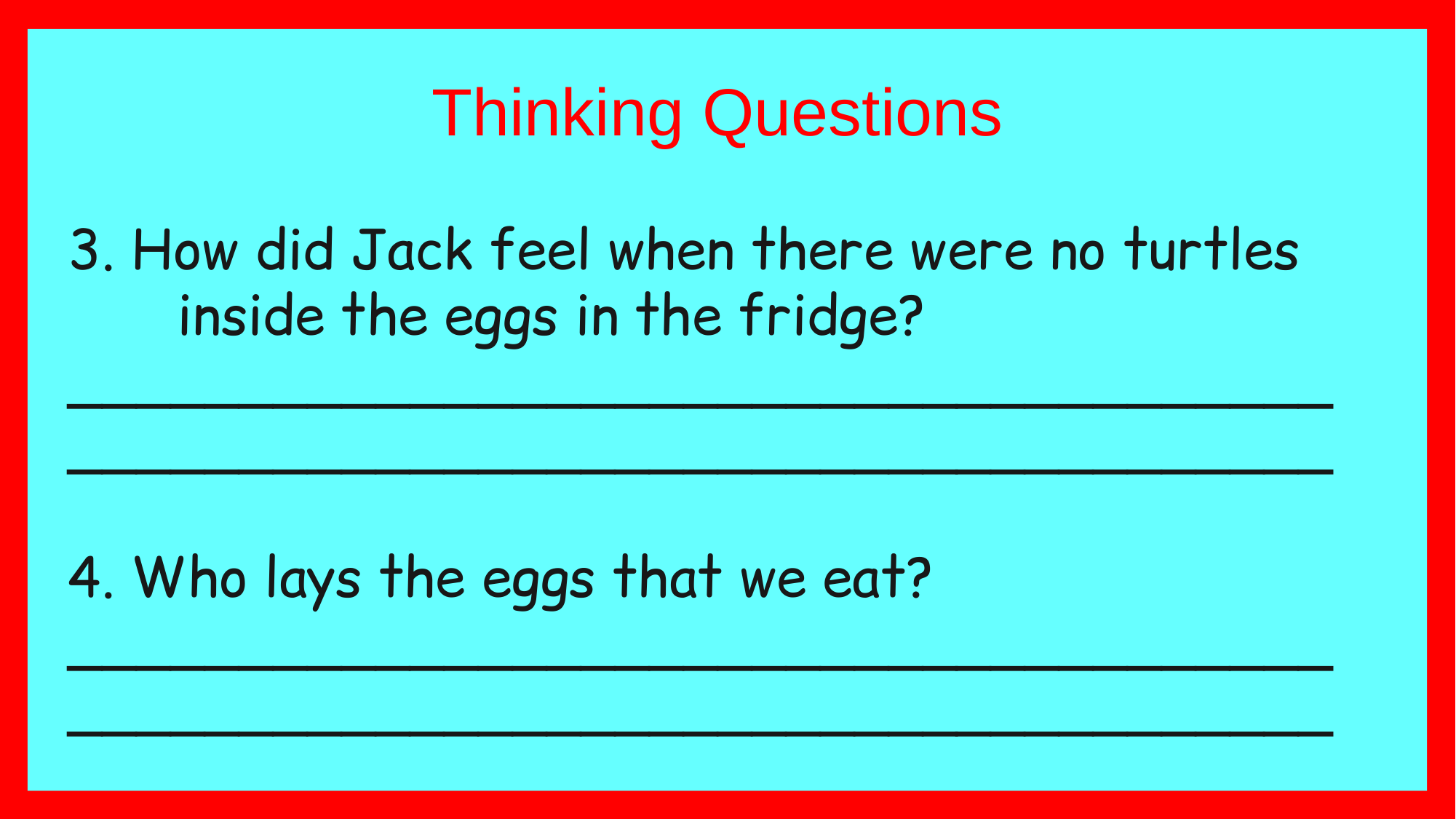

Thinking Questions

3. How did Jack feel when there were no turtles 	inside the eggs in the fridge? __________________________________________________________________________

4. Who lays the eggs that we eat? __________________________________________________________________________